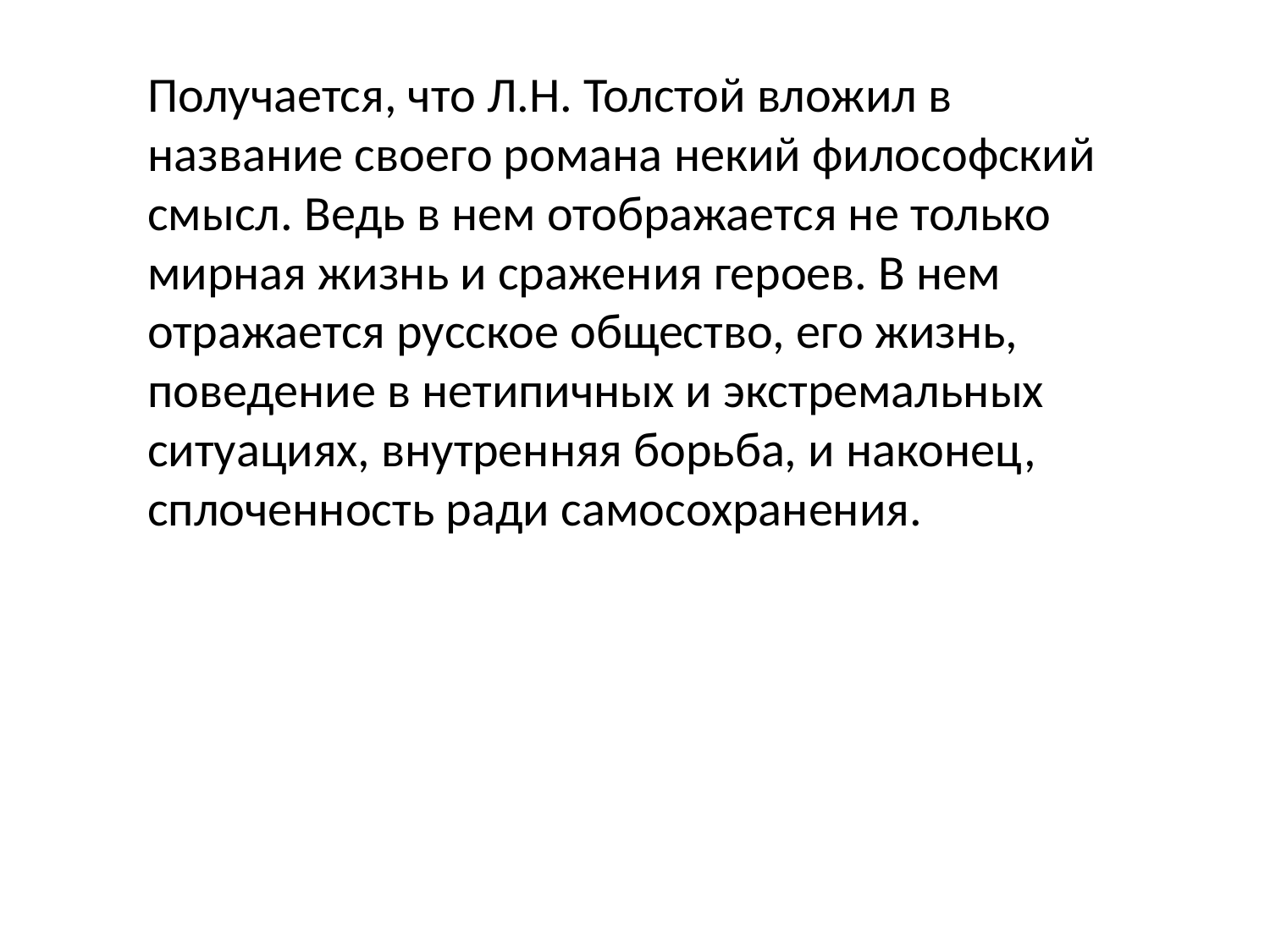

Получается, что Л.Н. Толстой вложил в название своего романа некий философский смысл. Ведь в нем отображается не только мирная жизнь и сражения героев. В нем отражается русское общество, его жизнь, поведение в нетипичных и экстремальных ситуациях, внутренняя борьба, и наконец, сплоченность ради самосохранения.